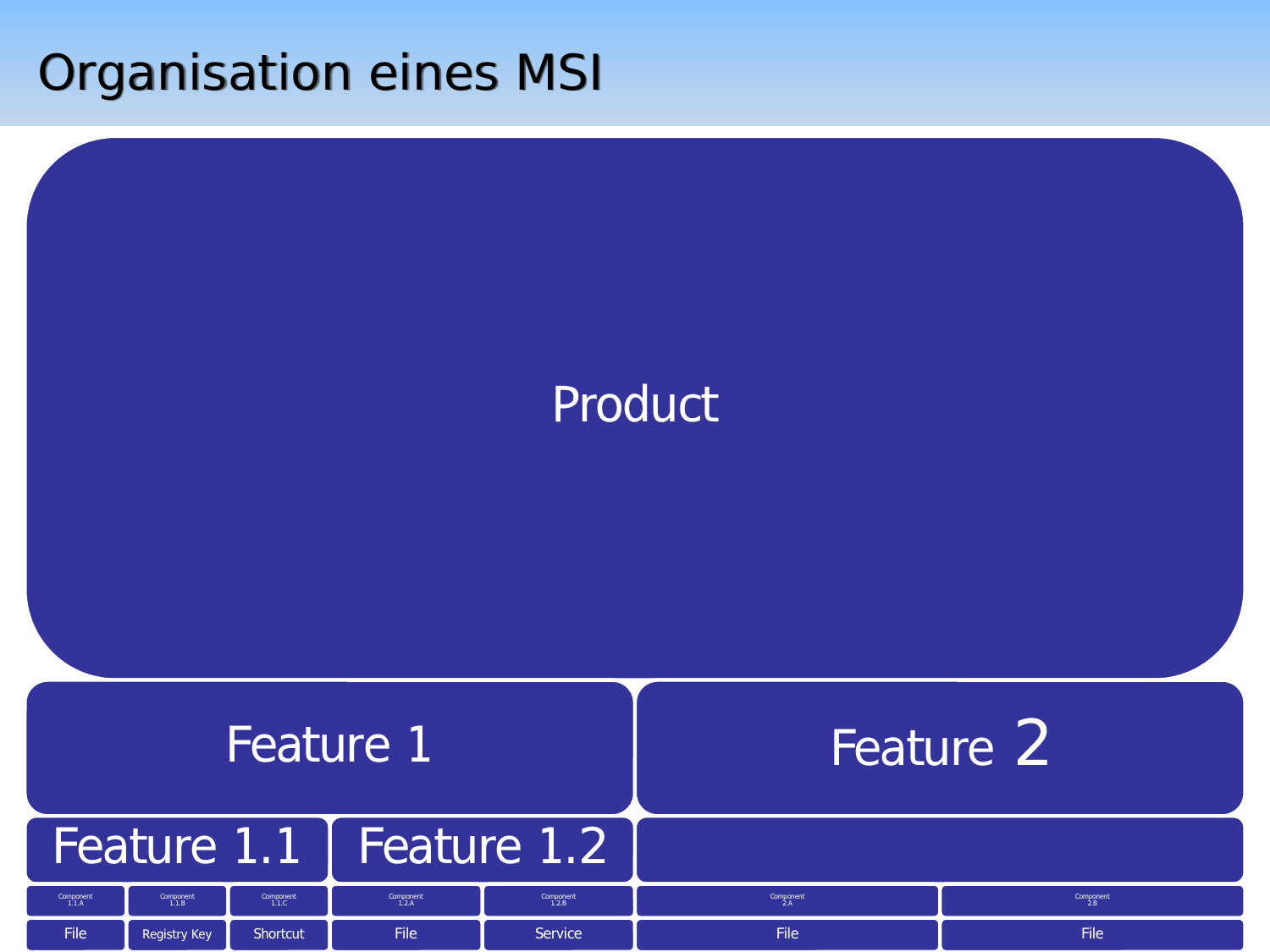

# Organisation eines MSI
Feature 1
Feature 1.1
Component
1.1.A
Component
1.1.B
Feature 1.2
Component
1.2.A
Feature 2
Component
1.1.C
Component
1.2.B
Component
2.A
File
Registry Key
Shortcut
File
Service
File
Component
2.B
File
Product